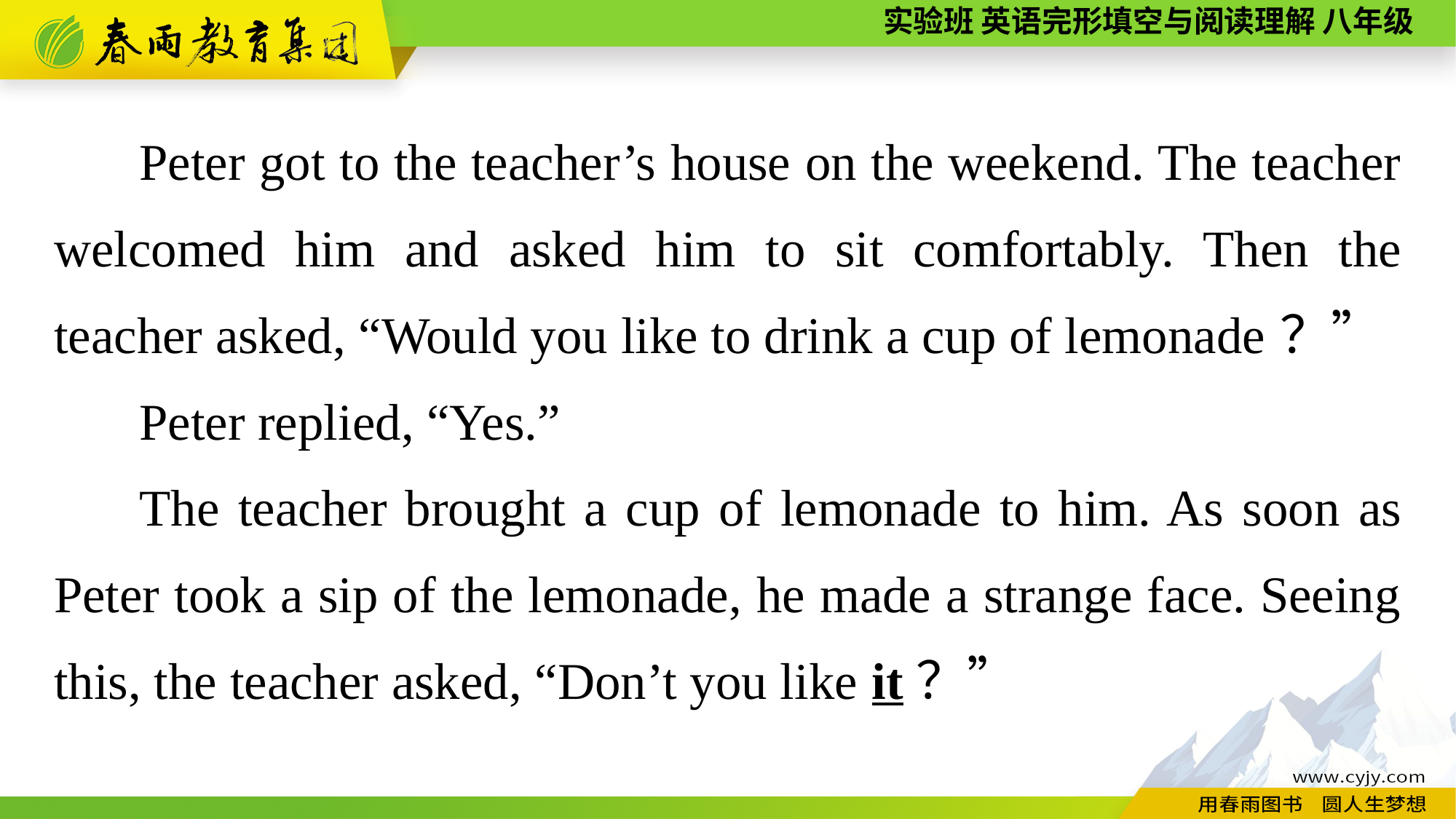

Peter got to the teacher’s house on the weekend. The teacher welcomed him and asked him to sit comfortably. Then the teacher asked, “Would you like to drink a cup of lemonade？”
Peter replied, “Yes.”
The teacher brought a cup of lemonade to him. As soon as Peter took a sip of the lemonade, he made a strange face. Seeing this, the teacher asked, “Don’t you like it？”